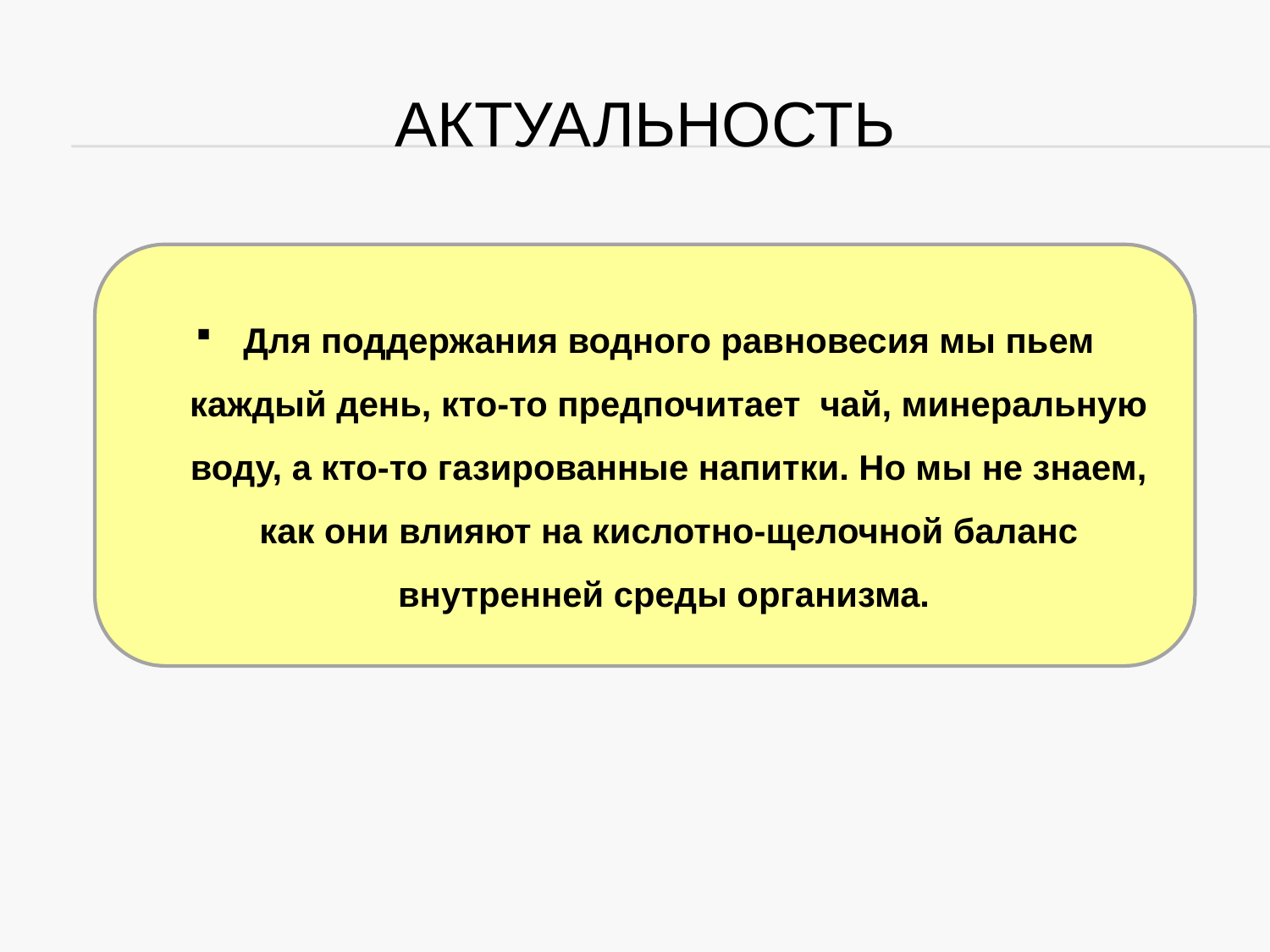

# АКТУАЛЬНОСТЬ
Для поддержания водного равновесия мы пьем каждый день, кто-то предпочитает  чай, минеральную воду, а кто-то газированные напитки. Но мы не знаем, как они влияют на кислотно-щелочной баланс внутренней среды организма.